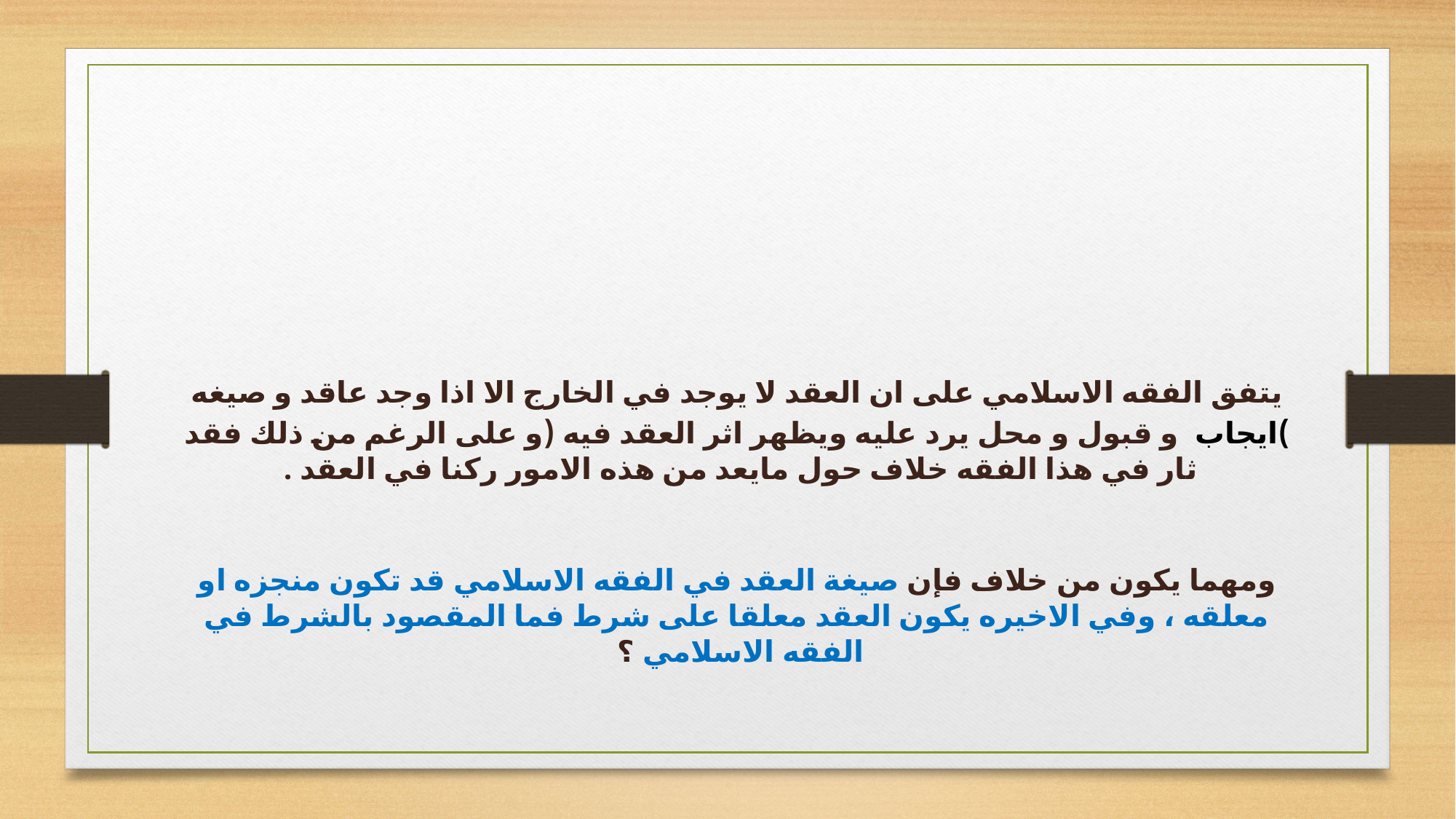

# يتفق الفقه الاسلامي على ان العقد لا يوجد في الخارج الا اذا وجد عاقد و صيغه
)ايجاب  و قبول و محل يرد عليه ويظهر اثر العقد فيه (و على الرغم من ذلك فقد ثار في هذا الفقه خلاف حول مايعد من هذه الامور ركنا في العقد .
ومهما يكون من خلاف فإن صيغة العقد في الفقه الاسلامي قد تكون منجزه او معلقه ، وفي الاخيره يكون العقد معلقا على شرط فما المقصود بالشرط في الفقه الاسلامي ؟